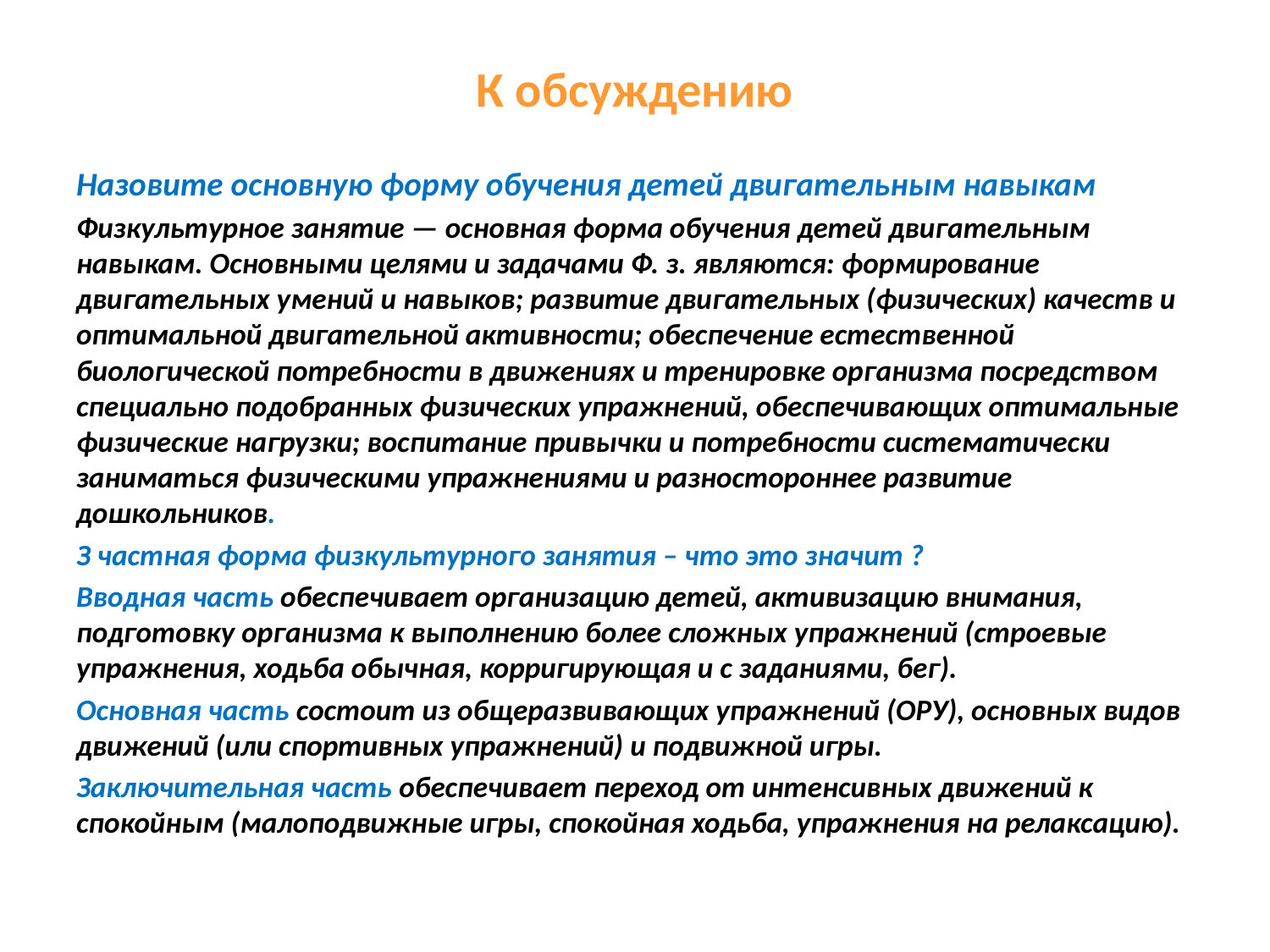

# К обсуждению
Назовите основную форму обучения детей двигательным навыкам
Физкультурное занятие — основная форма обучения детей двигательным навыкам. Основными целями и задачами Ф. з. являются: формирование двигательных умений и навыков; развитие двигательных (физических) качеств и оптимальной двигательной активности; обеспечение естественной биологической потребности в движениях и тренировке организма посредством специально подобранных физических упражнений, обеспечивающих оптимальные физические нагрузки; воспитание привычки и потребности систематически заниматься физическими упражнениями и разностороннее развитие дошкольников.
З частная форма физкультурного занятия – что это значит ?
Вводная часть обеспечивает организацию детей, активизацию внимания, подготовку организма к выполнению более сложных упражнений (строевые упражнения, ходьба обычная, корригирующая и с заданиями, бег).
Основная часть состоит из общеразвивающих упражнений (ОРУ), основных видов движений (или спортивных упражнений) и подвижной игры.
Заключительная часть обеспечивает переход от интенсивных движений к спокойным (малоподвижные игры, спокойная ходьба, упражнения на релаксацию).